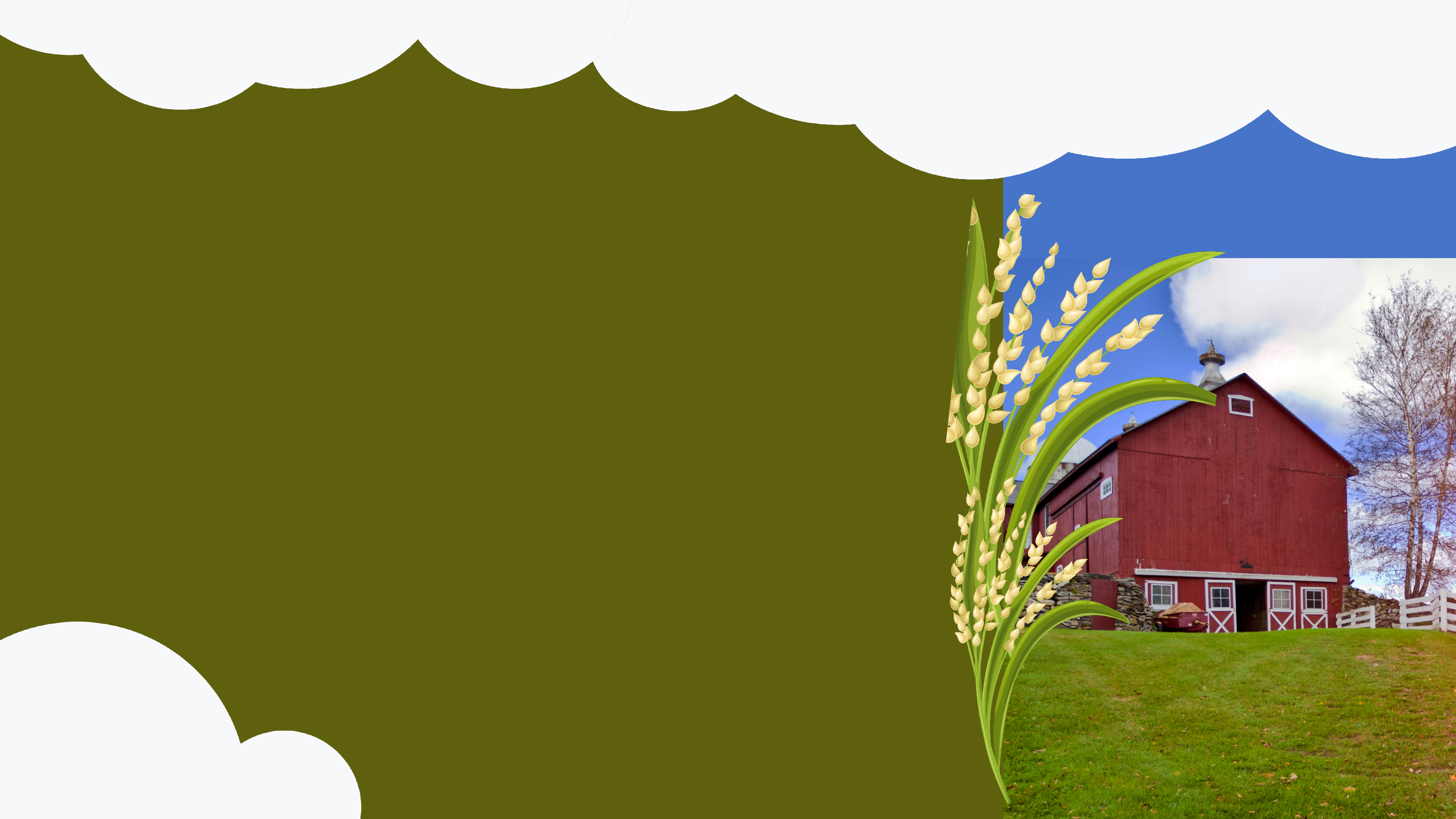

UNIT 2:
LIFE IN THE COUNTRYSIDE

TEACHER: HANG NGUYEN
LESSON 2:
A CLOSER LOOK 1